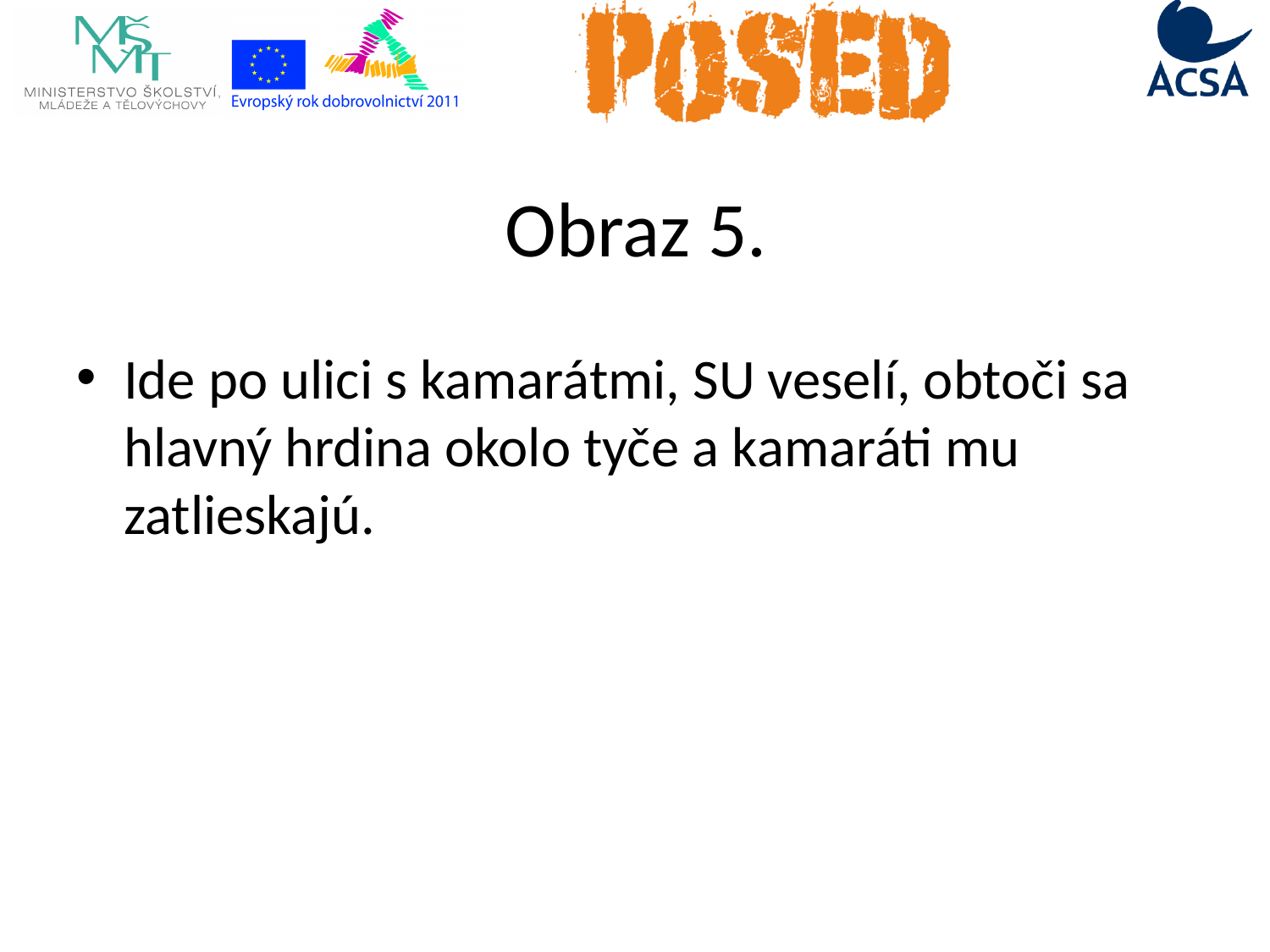

# Obraz 5.
Ide po ulici s kamarátmi, SU veselí, obtoči sa hlavný hrdina okolo tyče a kamaráti mu zatlieskajú.